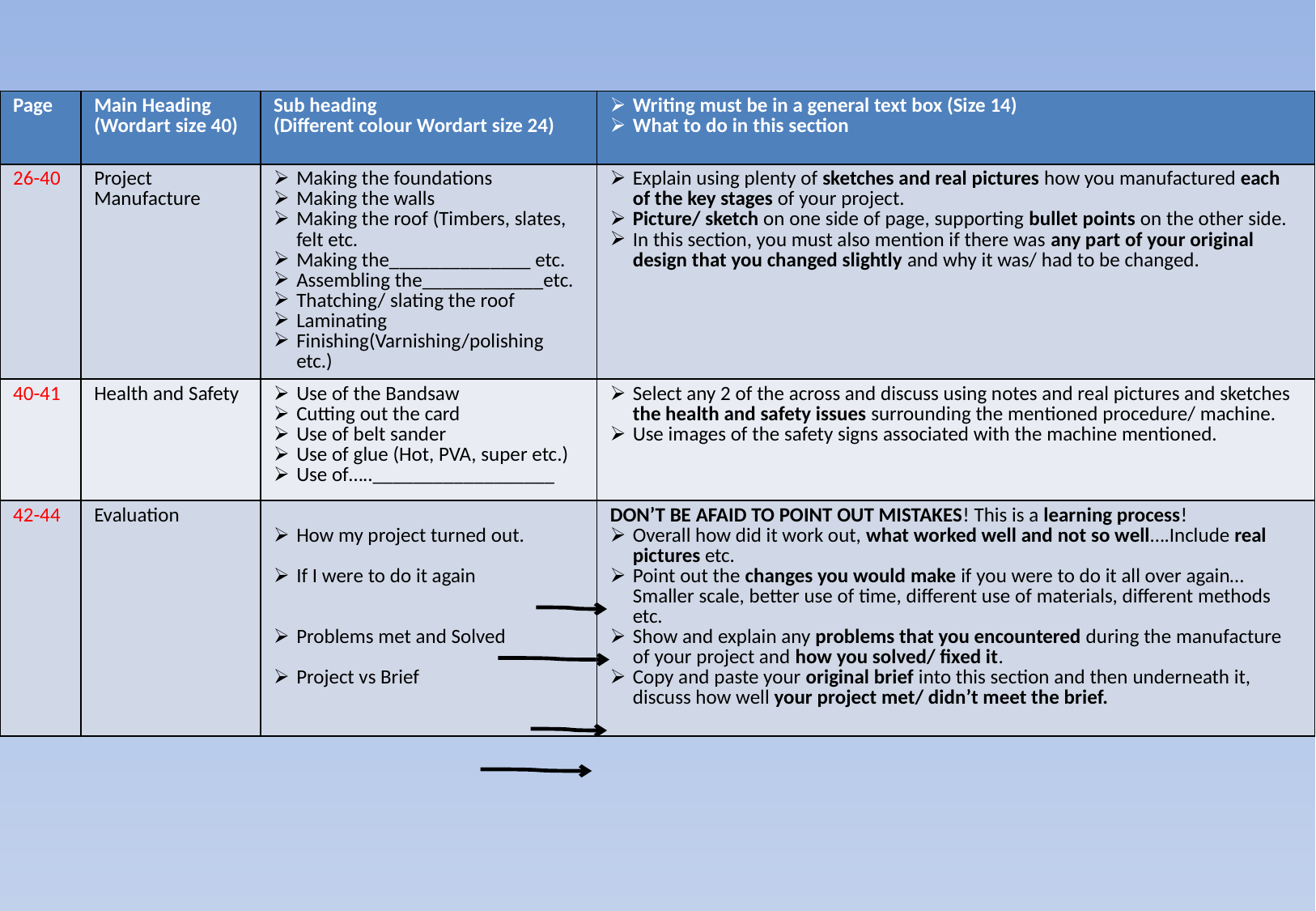

| Page | Main Heading (Wordart size 40) | Sub heading (Different colour Wordart size 24) | Writing must be in a general text box (Size 14) What to do in this section |
| --- | --- | --- | --- |
| 26-40 | Project Manufacture | Making the foundations Making the walls Making the roof (Timbers, slates, felt etc. Making the\_\_\_\_\_\_\_\_\_\_\_\_\_\_ etc. Assembling the\_\_\_\_\_\_\_\_\_\_\_\_etc. Thatching/ slating the roof Laminating Finishing(Varnishing/polishing etc.) | Explain using plenty of sketches and real pictures how you manufactured each of the key stages of your project. Picture/ sketch on one side of page, supporting bullet points on the other side. In this section, you must also mention if there was any part of your original design that you changed slightly and why it was/ had to be changed. |
| 40-41 | Health and Safety | Use of the Bandsaw Cutting out the card Use of belt sander Use of glue (Hot, PVA, super etc.) Use of…..\_\_\_\_\_\_\_\_\_\_\_\_\_\_\_\_\_\_ | Select any 2 of the across and discuss using notes and real pictures and sketches the health and safety issues surrounding the mentioned procedure/ machine. Use images of the safety signs associated with the machine mentioned. |
| 42-44 | Evaluation | How my project turned out. If I were to do it again Problems met and Solved Project vs Brief | DON’T BE AFAID TO POINT OUT MISTAKES! This is a learning process! Overall how did it work out, what worked well and not so well….Include real pictures etc. Point out the changes you would make if you were to do it all over again… Smaller scale, better use of time, different use of materials, different methods etc. Show and explain any problems that you encountered during the manufacture of your project and how you solved/ fixed it. Copy and paste your original brief into this section and then underneath it, discuss how well your project met/ didn’t meet the brief. |